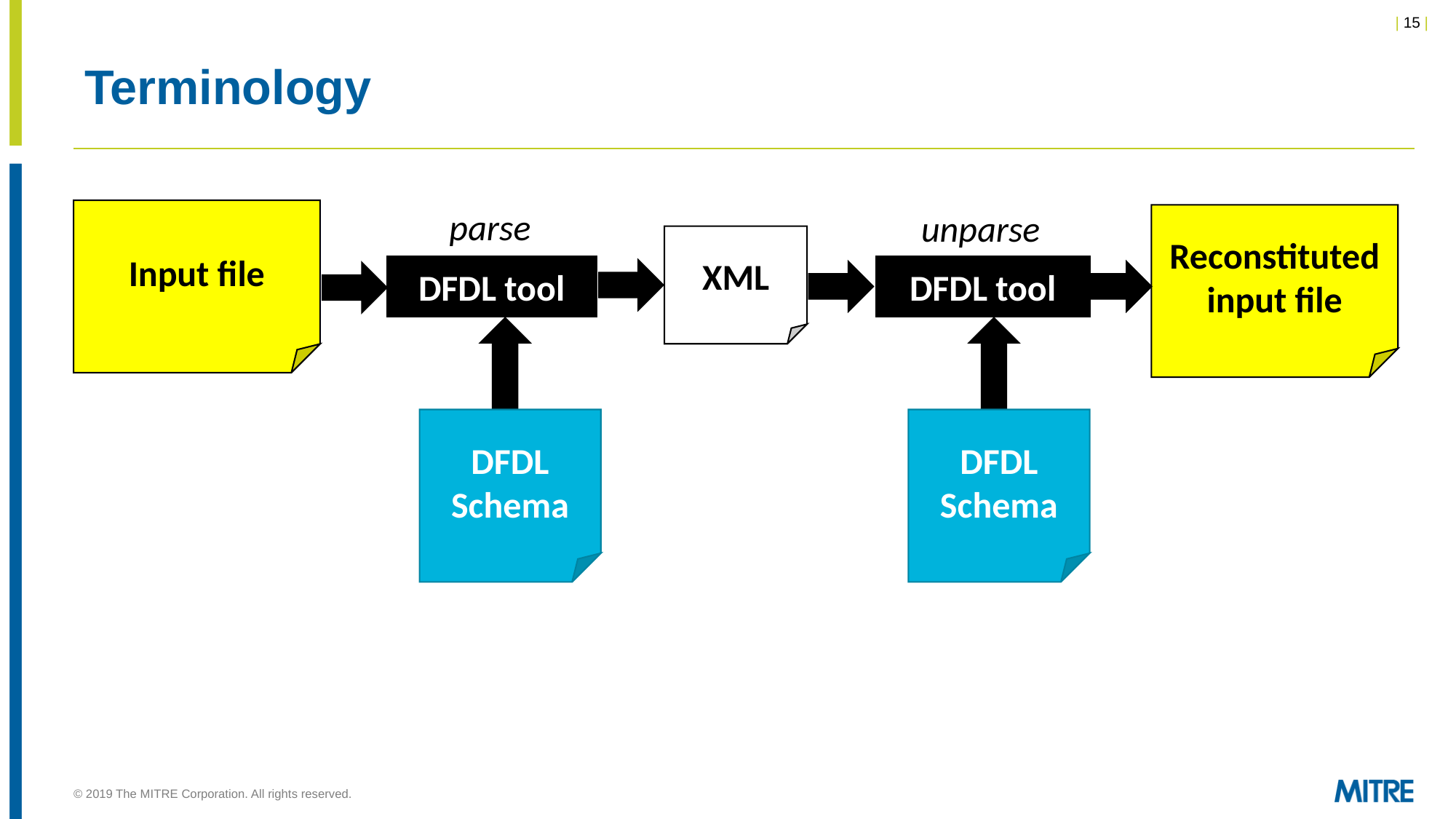

# Terminology
parse
Input file
unparse
Reconstituted
input file
XML
DFDL tool
DFDL tool

DFDL
Schema
DFDL
Schema
© 2019 The MITRE Corporation. All rights reserved.